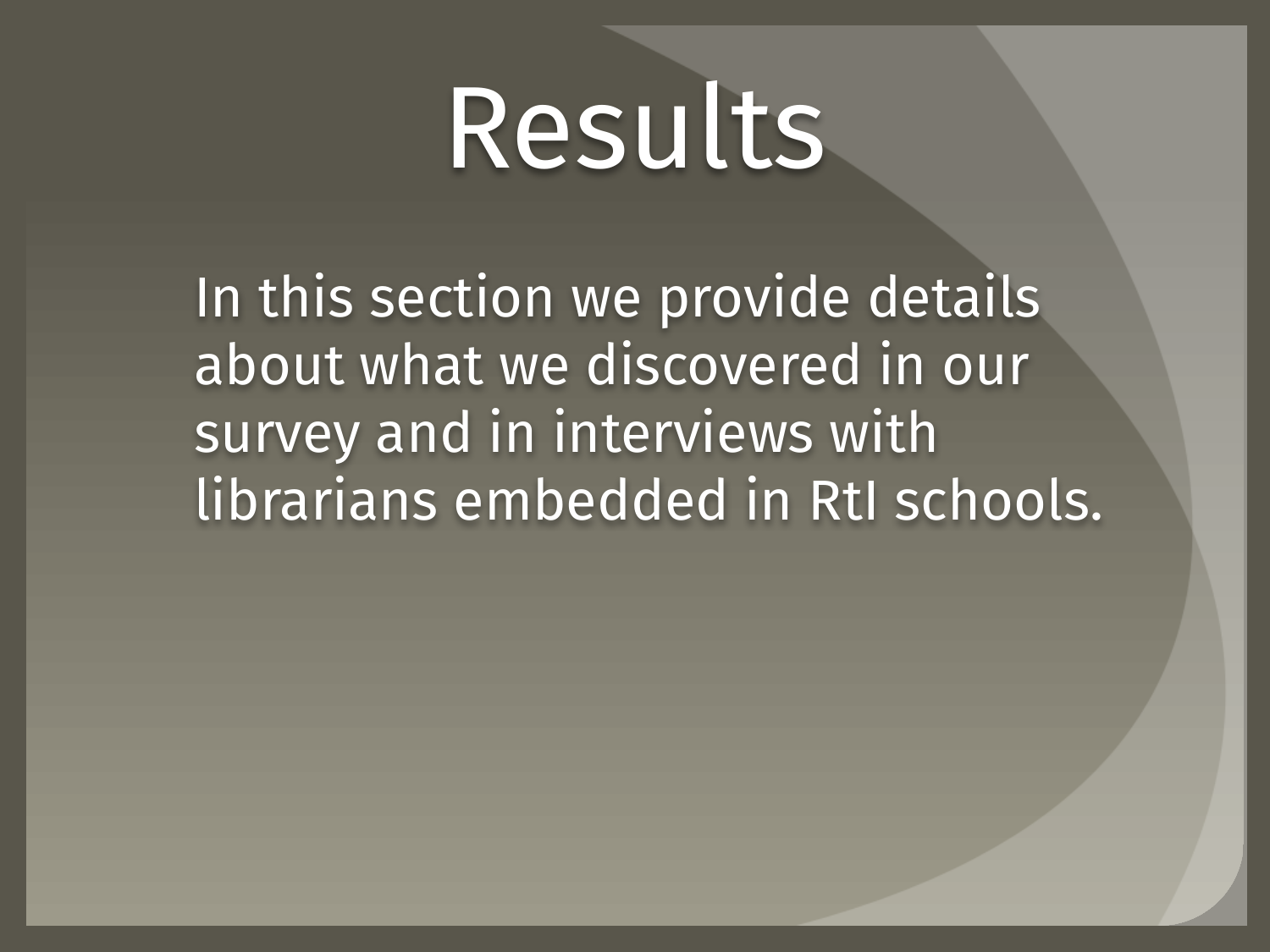

# Results
	In this section we provide details about what we discovered in our survey and in interviews with librarians embedded in RtI schools.